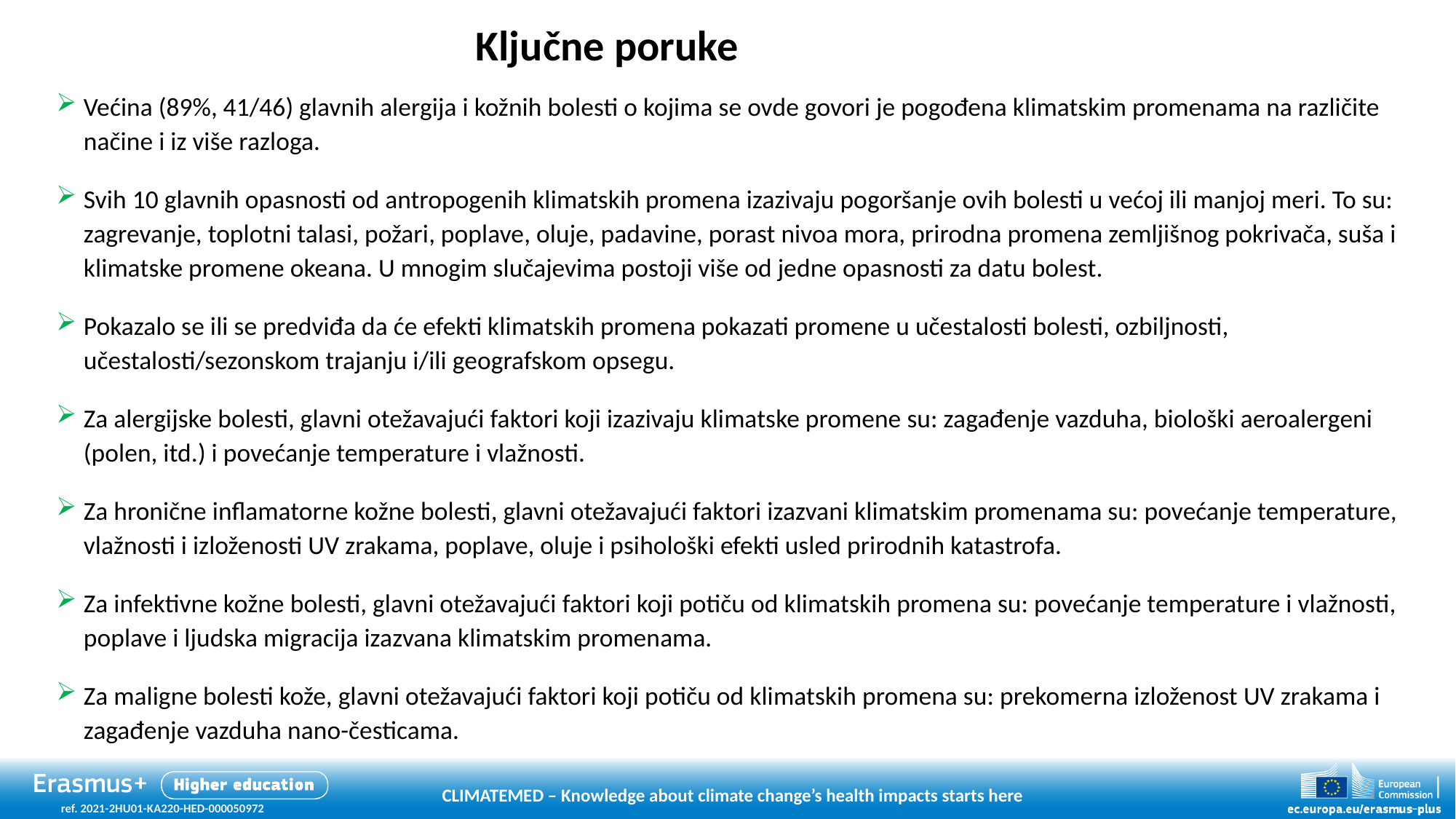

# Ključne poruke
Većina (89%, 41/46) glavnih alergija i kožnih bolesti o kojima se ovde govori je pogođena klimatskim promenama na različite načine i iz više razloga.
Svih 10 glavnih opasnosti od antropogenih klimatskih promena izazivaju pogoršanje ovih bolesti u većoj ili manjoj meri. To su: zagrevanje, toplotni talasi, požari, poplave, oluje, padavine, porast nivoa mora, prirodna promena zemljišnog pokrivača, suša i klimatske promene okeana. U mnogim slučajevima postoji više od jedne opasnosti za datu bolest.
Pokazalo se ili se predviđa da će efekti klimatskih promena pokazati promene u učestalosti bolesti, ozbiljnosti, učestalosti/sezonskom trajanju i/ili geografskom opsegu.
Za alergijske bolesti, glavni otežavajući faktori koji izazivaju klimatske promene su: zagađenje vazduha, biološki aeroalergeni (polen, itd.) i povećanje temperature i vlažnosti.
Za hronične inflamatorne kožne bolesti, glavni otežavajući faktori izazvani klimatskim promenama su: povećanje temperature, vlažnosti i izloženosti UV zrakama, poplave, oluje i psihološki efekti usled prirodnih katastrofa.
Za infektivne kožne bolesti, glavni otežavajući faktori koji potiču od klimatskih promena su: povećanje temperature i vlažnosti, poplave i ljudska migracija izazvana klimatskim promenama.
Za maligne bolesti kože, glavni otežavajući faktori koji potiču od klimatskih promena su: prekomerna izloženost UV zrakama i zagađenje vazduha nano-česticama.